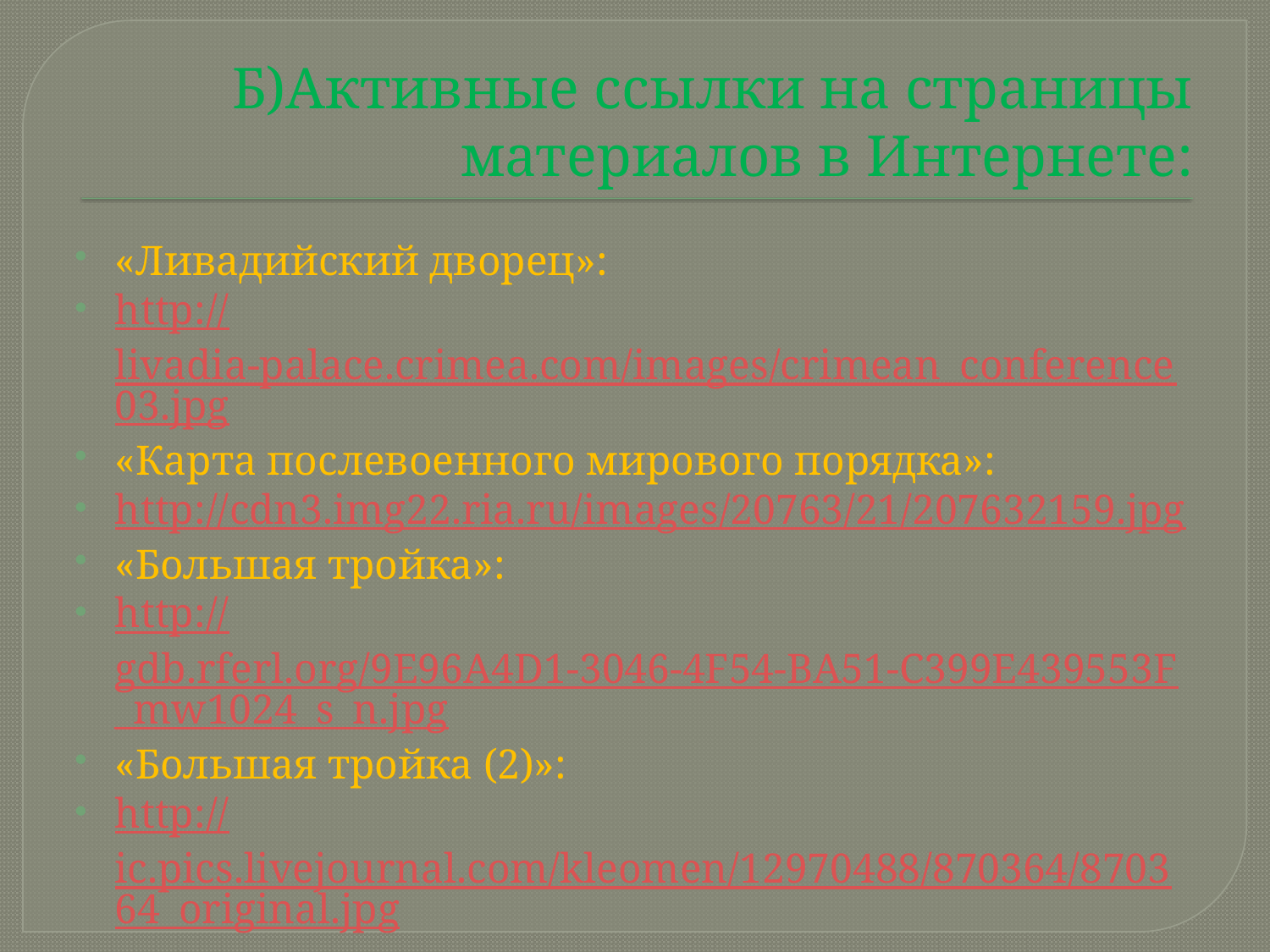

# Б)Активные ссылки на страницы материалов в Интернете:
«Ливадийский дворец»:
http://livadia-palace.crimea.com/images/crimean_conference03.jpg
«Карта послевоенного мирового порядка»:
http://cdn3.img22.ria.ru/images/20763/21/207632159.jpg
«Большая тройка»:
http://gdb.rferl.org/9E96A4D1-3046-4F54-BA51-C399E439553F_mw1024_s_n.jpg
«Большая тройка (2)»:
http://ic.pics.livejournal.com/kleomen/12970488/870364/870364_original.jpg